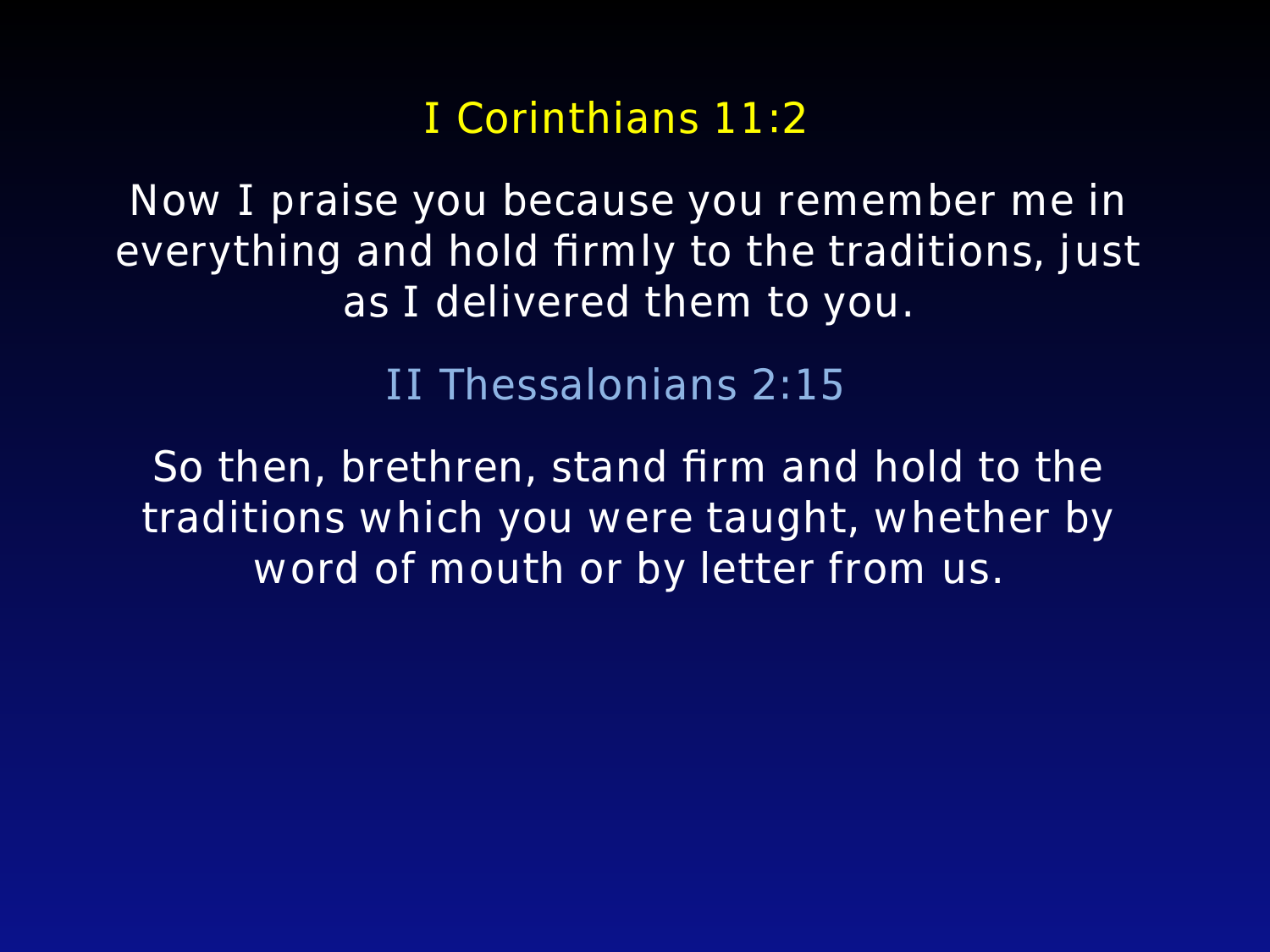

I Corinthians 11:2
Now I praise you because you remember me in everything and hold firmly to the traditions, just as I delivered them to you.
II Thessalonians 2:15
So then, brethren, stand firm and hold to the traditions which you were taught, whether by word of mouth or by letter from us.